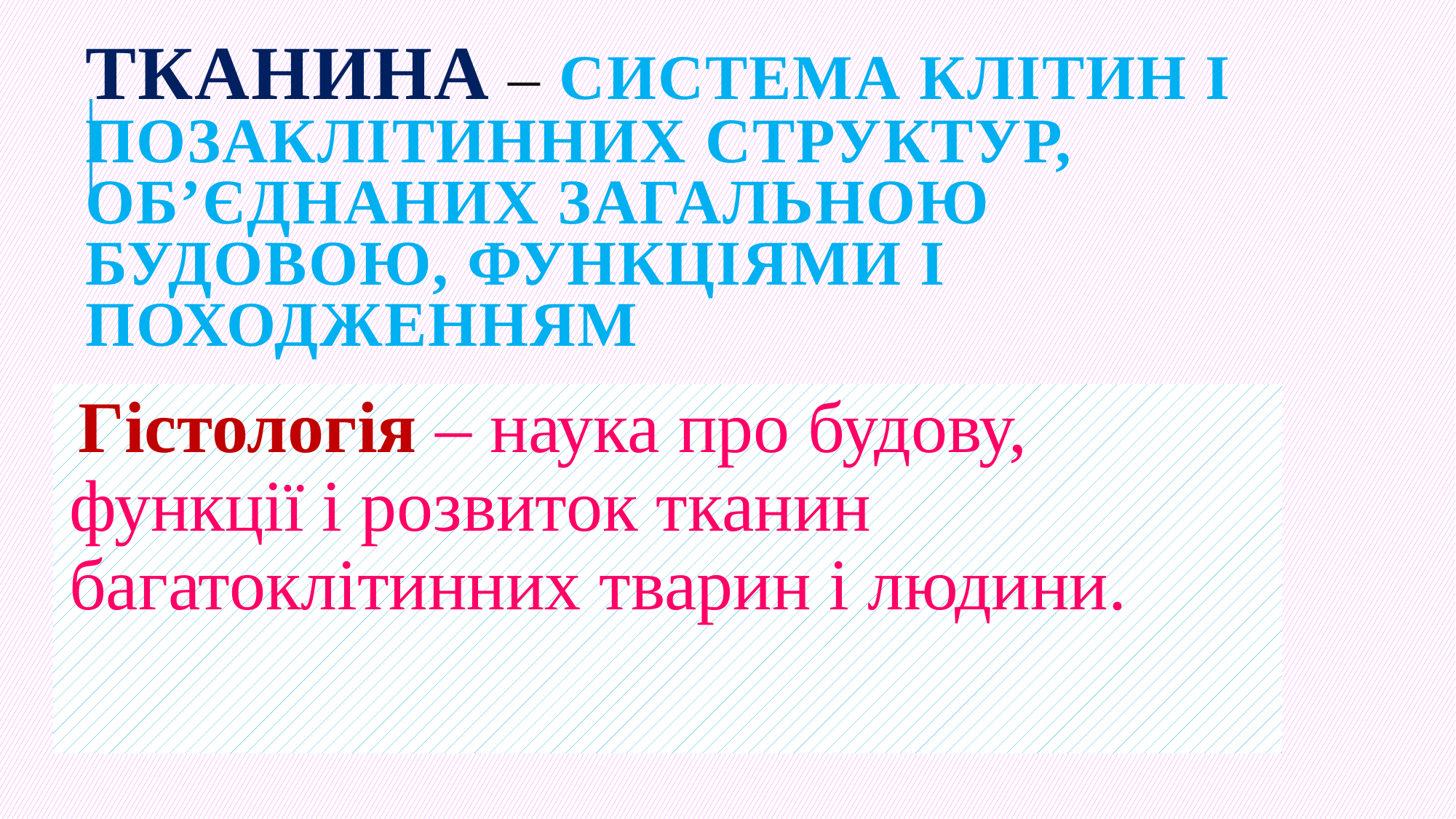

# Тканина – система клітин і позаклітинних структур, об’єднаних загальною будовою, функціями і походженням
Гістологія – наука про будову, функції і розвиток тканин багатоклітинних тварин і людини.